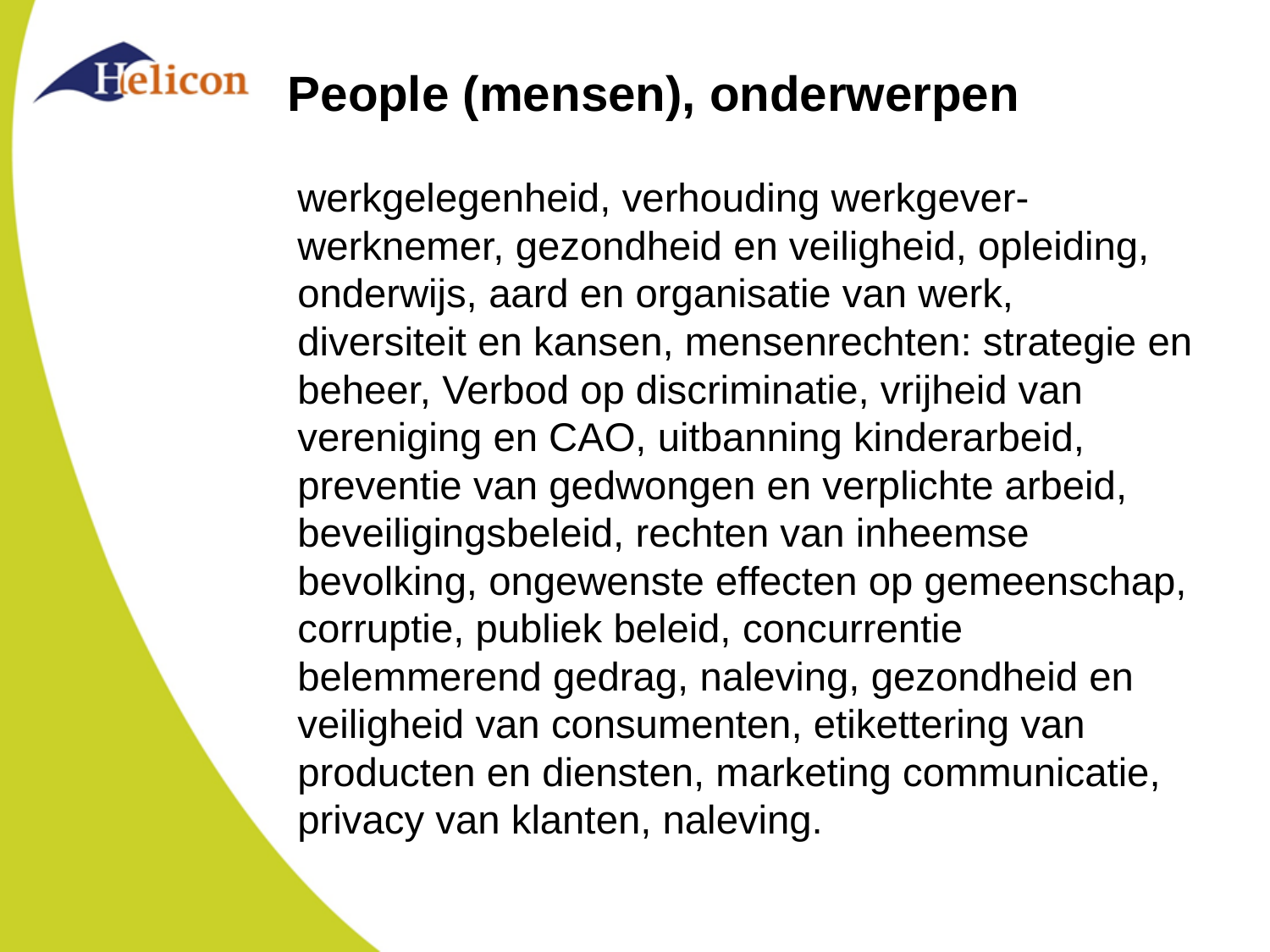

# People (mensen), onderwerpen
werkgelegenheid, verhouding werkgever-werknemer, gezondheid en veiligheid, opleiding, onderwijs, aard en organisatie van werk, diversiteit en kansen, mensenrechten: strategie en beheer, Verbod op discriminatie, vrijheid van vereniging en CAO, uitbanning kinderarbeid, preventie van gedwongen en verplichte arbeid, beveiligingsbeleid, rechten van inheemse bevolking, ongewenste effecten op gemeenschap, corruptie, publiek beleid, concurrentie belemmerend gedrag, naleving, gezondheid en veiligheid van consumenten, etikettering van producten en diensten, marketing communicatie, privacy van klanten, naleving.